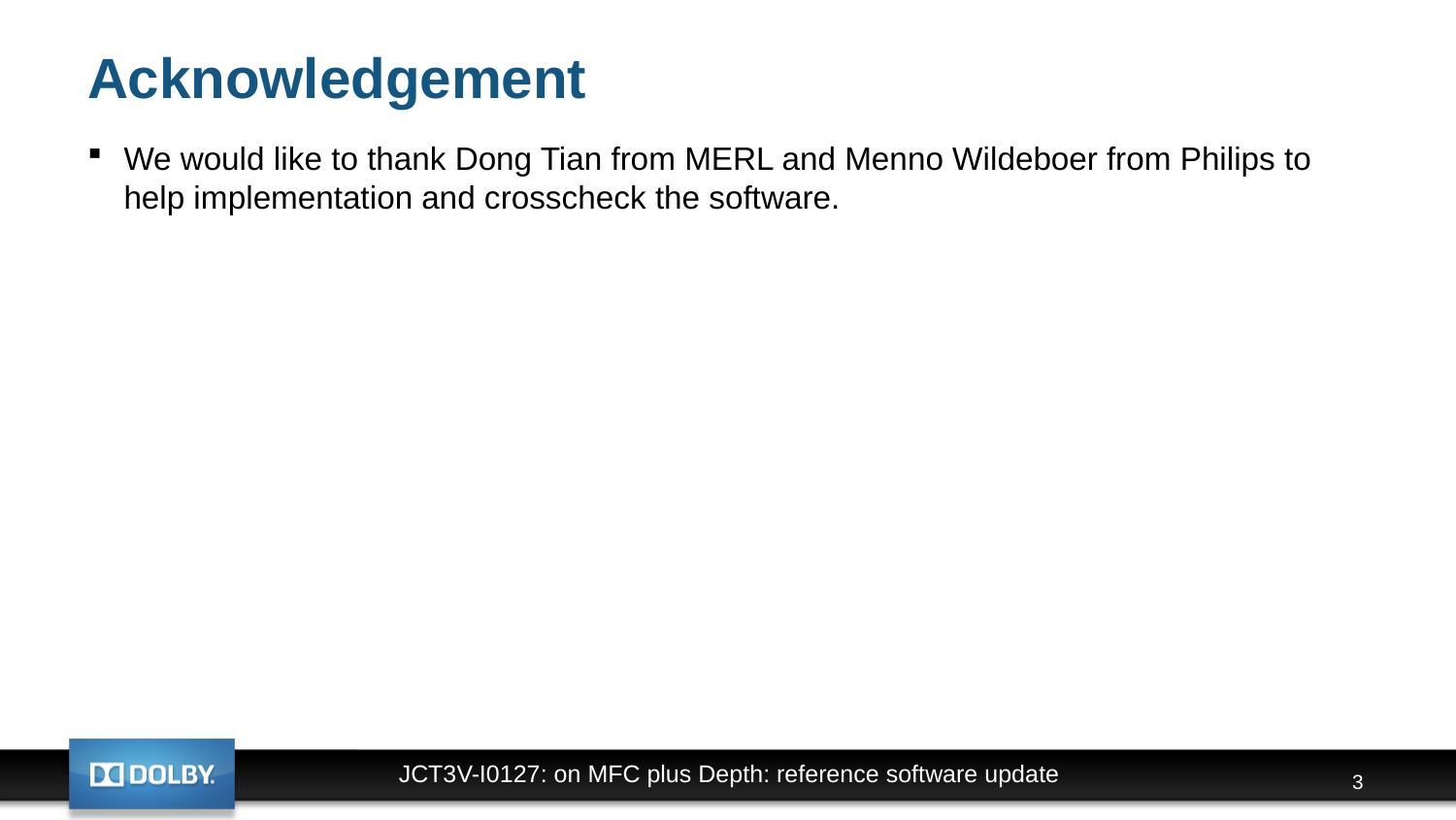

# Acknowledgement
We would like to thank Dong Tian from MERL and Menno Wildeboer from Philips to help implementation and crosscheck the software.
3